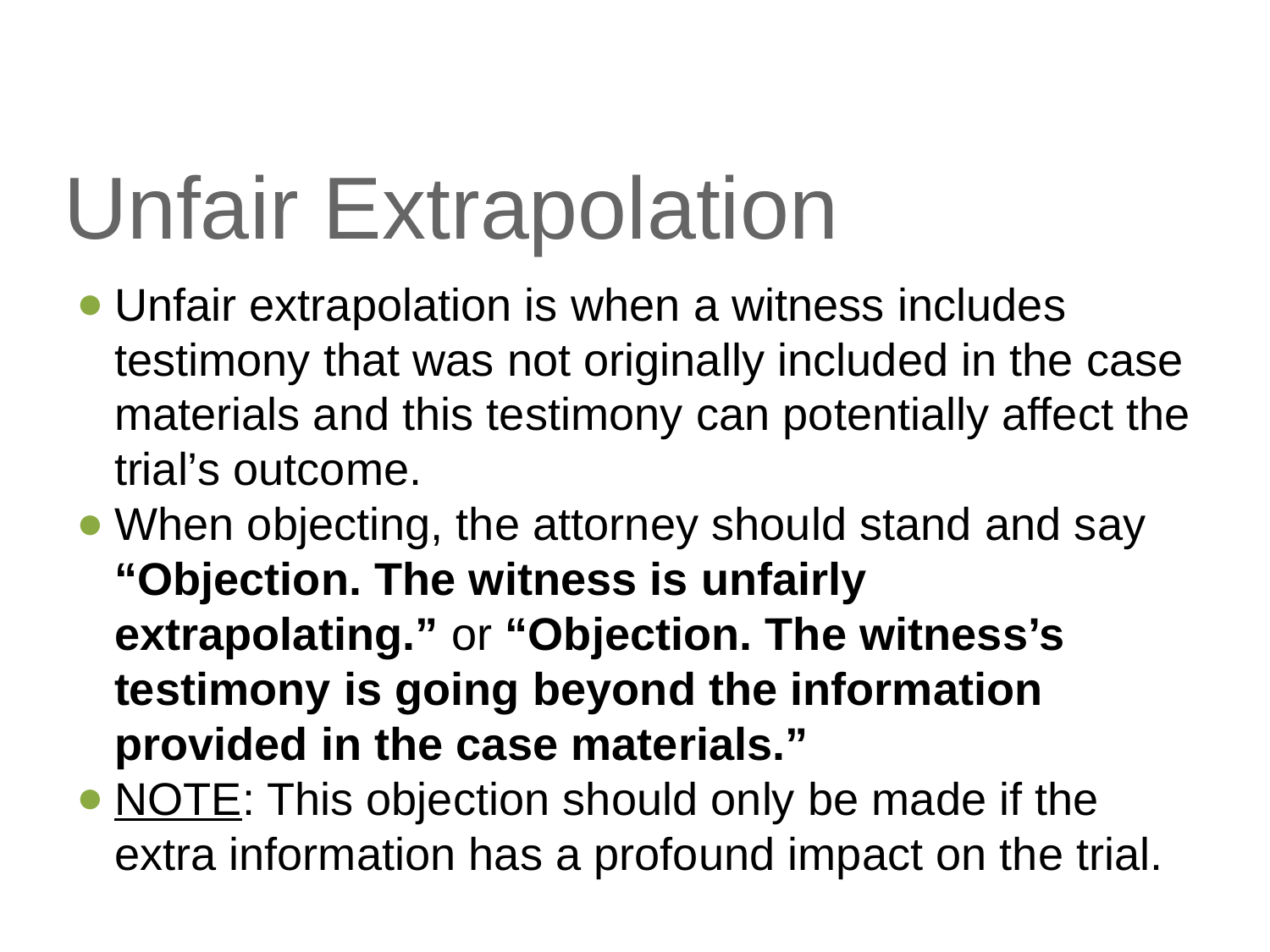

# Unfair Extrapolation
Unfair extrapolation is when a witness includes testimony that was not originally included in the case materials and this testimony can potentially affect the trial’s outcome.
When objecting, the attorney should stand and say “Objection. The witness is unfairly extrapolating.” or “Objection. The witness’s testimony is going beyond the information provided in the case materials.”
NOTE: This objection should only be made if the extra information has a profound impact on the trial.